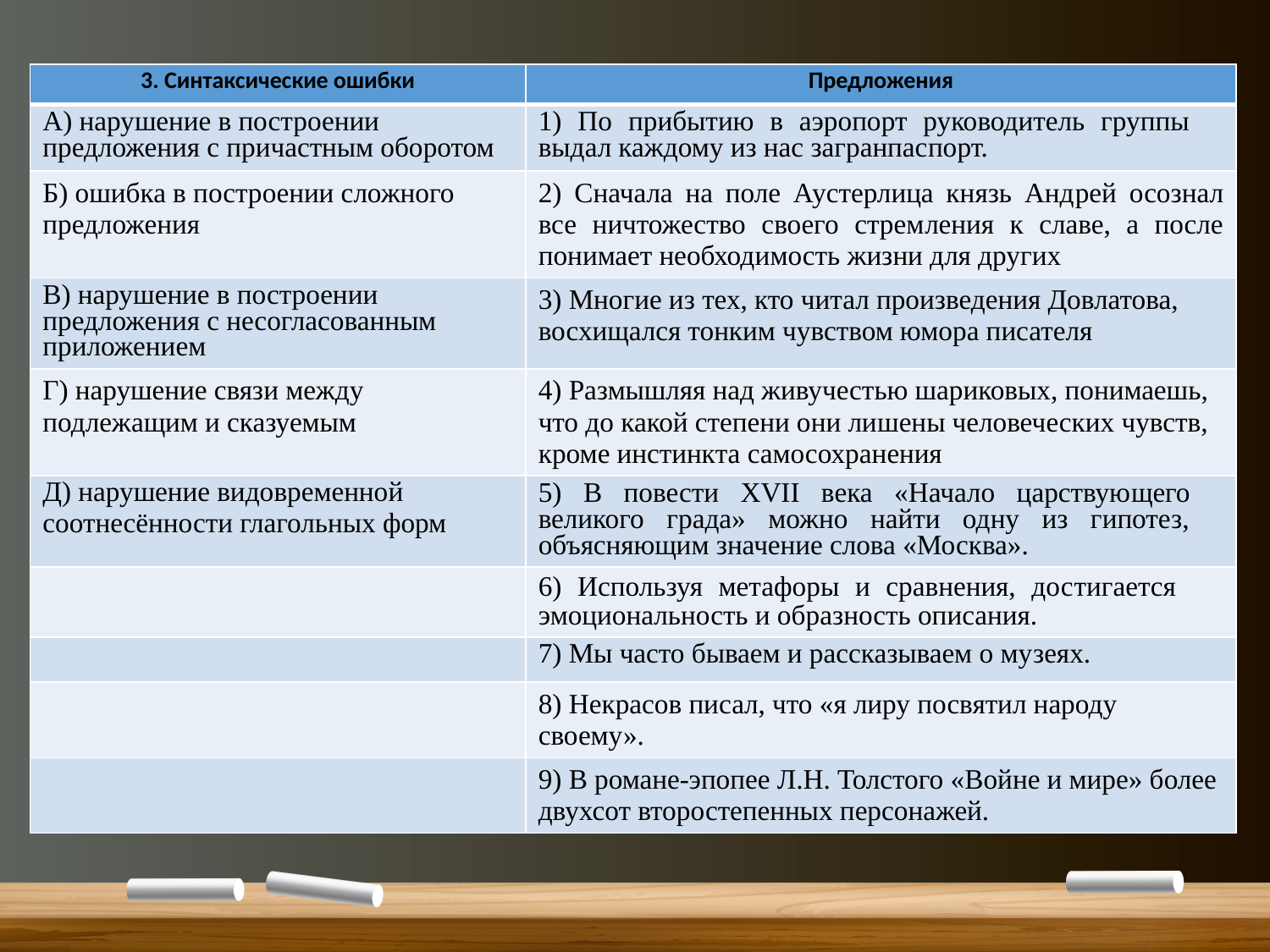

| 3. Синтаксические ошибки | Предложения |
| --- | --- |
| А) нарушение в построении предложения с причастным оборотом | 1) По прибытию в аэропорт руководитель группы выдал каждому из нас загранпас­порт. |
| Б) ошибка в построении сложного предложения | 2) Сначала на поле Аустерлица князь Анд­рей осознал все ничтожество своего стрем­ления к славе, а после понимает необходи­мость жизни для других |
| В) нарушение в построении предложения с несогласованным приложением | 3) Многие из тех, кто читал произведения Довлатова, восхищался тонким чувством юмора писателя |
| Г) нарушение связи между подлежащим и сказуемым | 4) Размышляя над живучестью шариковых, понимаешь, что до какой степени они ли­шены человеческих чувств, кроме инстинк­та самосохранения |
| Д) нарушение видовременной соотнесённости глагольных форм | 5) В повести XVII века «Начало царствую­щего великого града» можно найти одну из гипотез, объясняющим значение слова «Москва». |
|  | 6) Используя метафоры и сравнения, дос­тигается эмоциональность и образность описания. |
|  | 7) Мы часто бываем и рассказываем о му­зеях. |
|  | 8) Некрасов писал, что «я лиру посвятил народу своему». |
|  | 9) В романе-эпопее Л.Н. Толстого «Войне и мире» более двухсот второстепенных персонажей. |